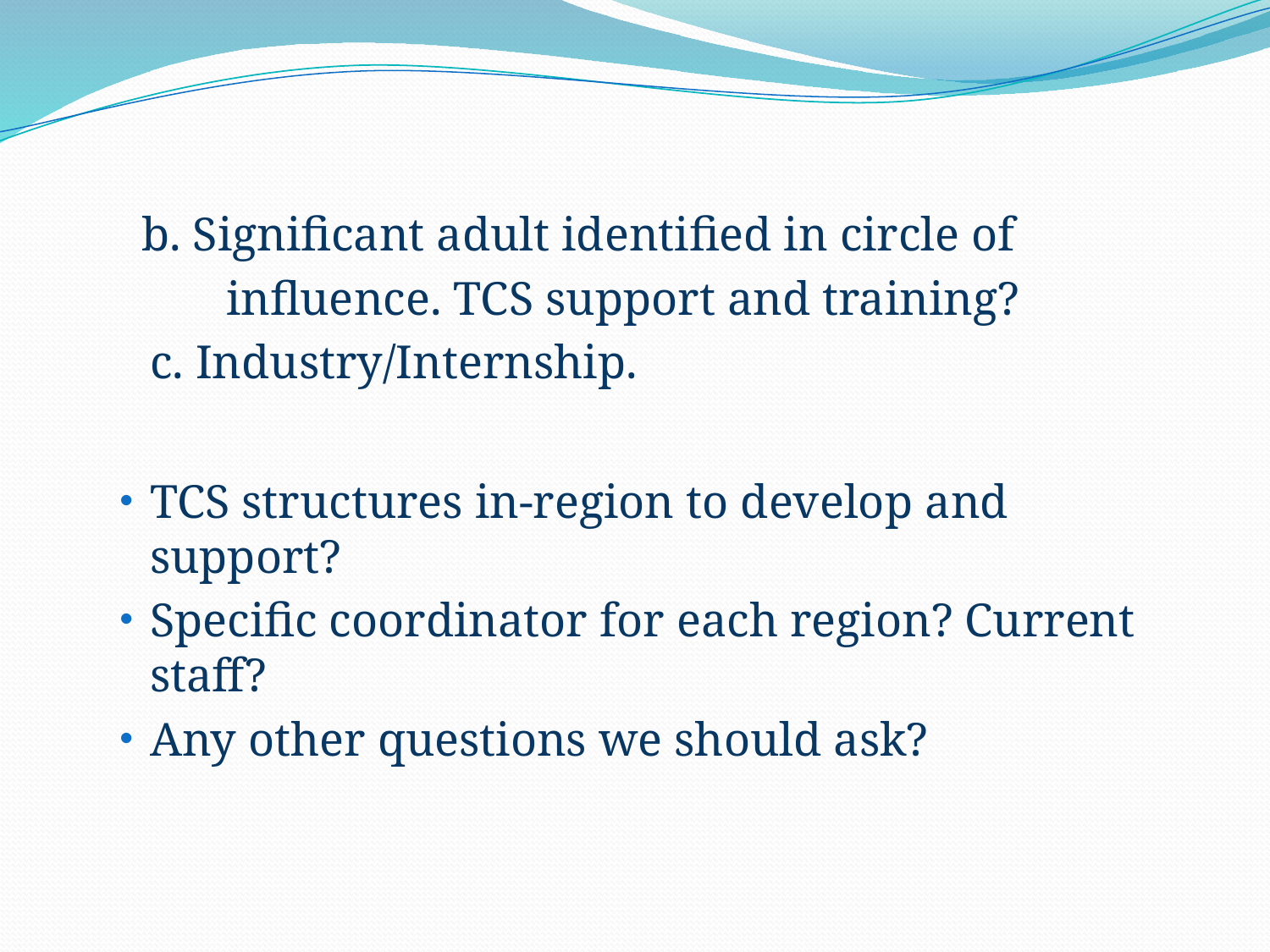

b. Significant adult identified in circle of
             influence. TCS support and training?
		c. Industry/Internship.

TCS structures in-region to develop and support?
Specific coordinator for each region? Current staff?
Any other questions we should ask?